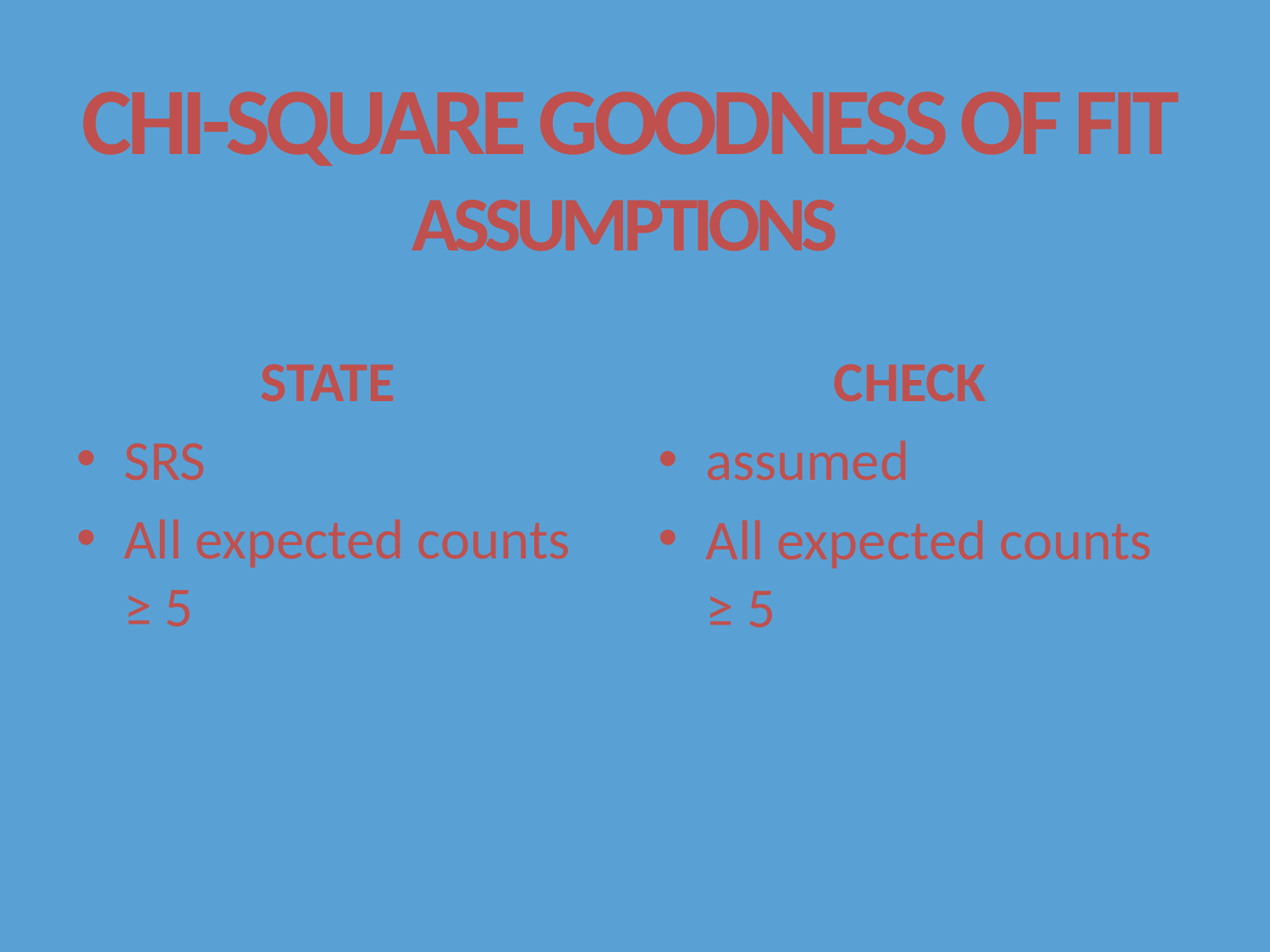

CHI-SQUARE GOODNESS OF FIT
ASSUMPTIONS
STATE
SRS
All expected counts ≥ 5
CHECK
assumed
All expected counts ≥ 5